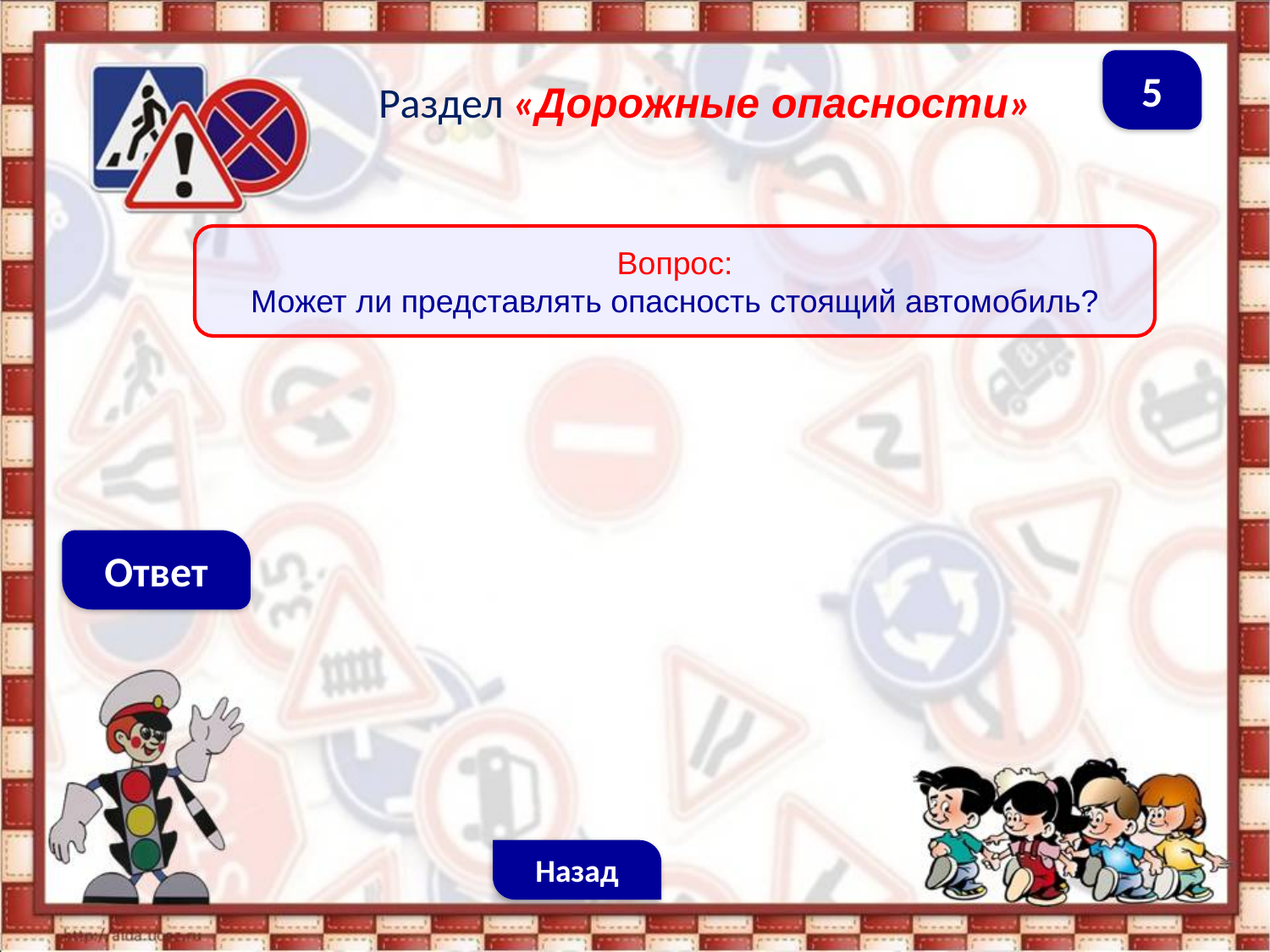

5
Раздел «Дорожные опасности»

Вопрос:
Может ли представлять опасность стоящий автомобиль?

Ответ
Назад